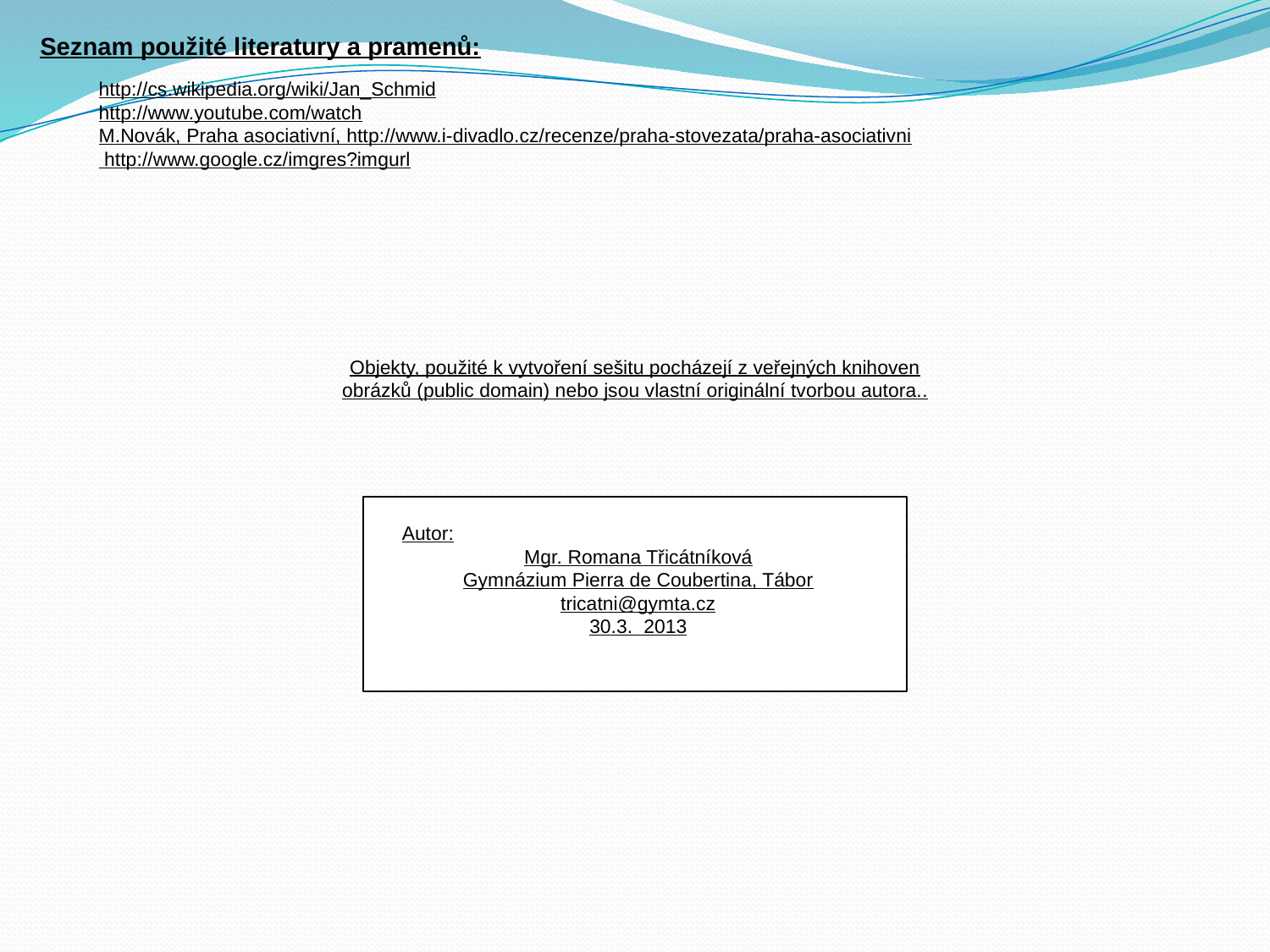

Seznam použité literatury a pramenů:
http://cs.wikipedia.org/wiki/Jan_Schmid
http://www.youtube.com/watch
M.Novák, Praha asociativní, http://www.i-divadlo.cz/recenze/praha-stovezata/praha-asociativni
 http://www.google.cz/imgres?imgurl

Objekty, použité k vytvoření sešitu pocházejí z veřejných knihoven obrázků (public domain) nebo jsou vlastní originální tvorbou autora..

Autor:
Mgr. Romana Třicátníková
Gymnázium Pierra de Coubertina, Tábor
tricatni@gymta.cz
30.3.  2013